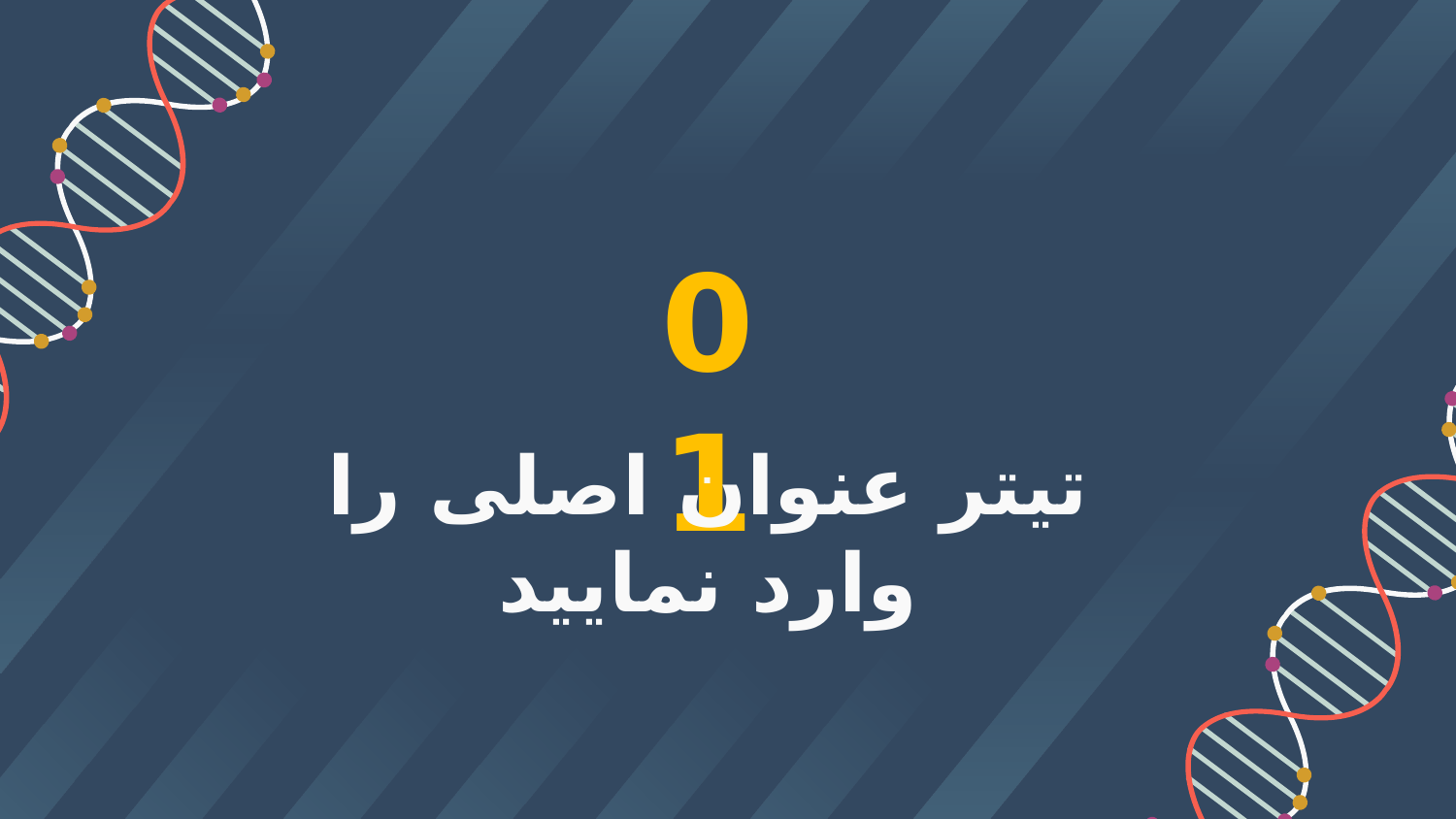

01
تیتر عنوان اصلی را وارد نمایید